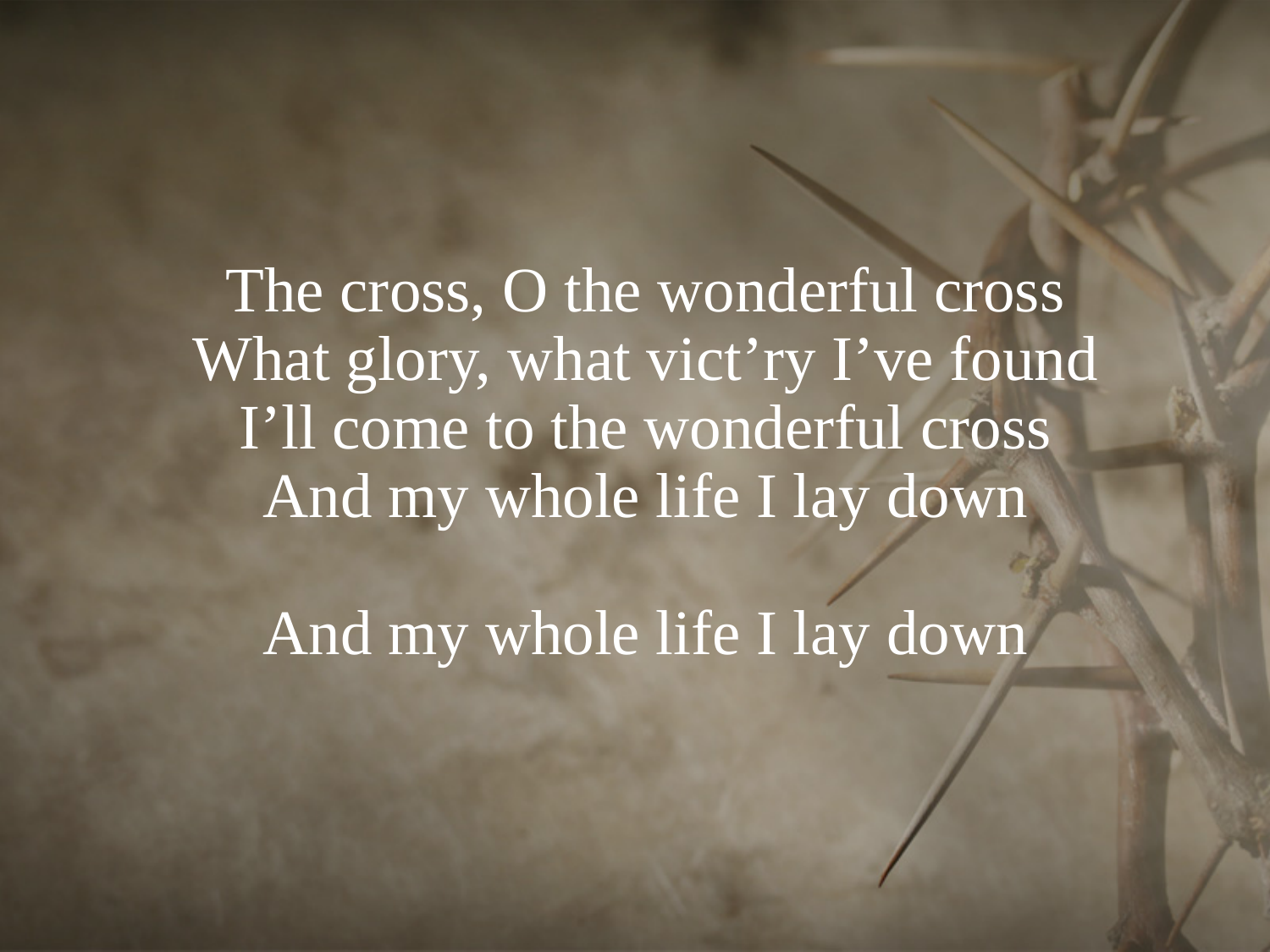

# The cross, O the wonderful cross What glory, what vict’ry I’ve found I’ll come to the wonderful cross And my whole life I lay down And my whole life I lay down